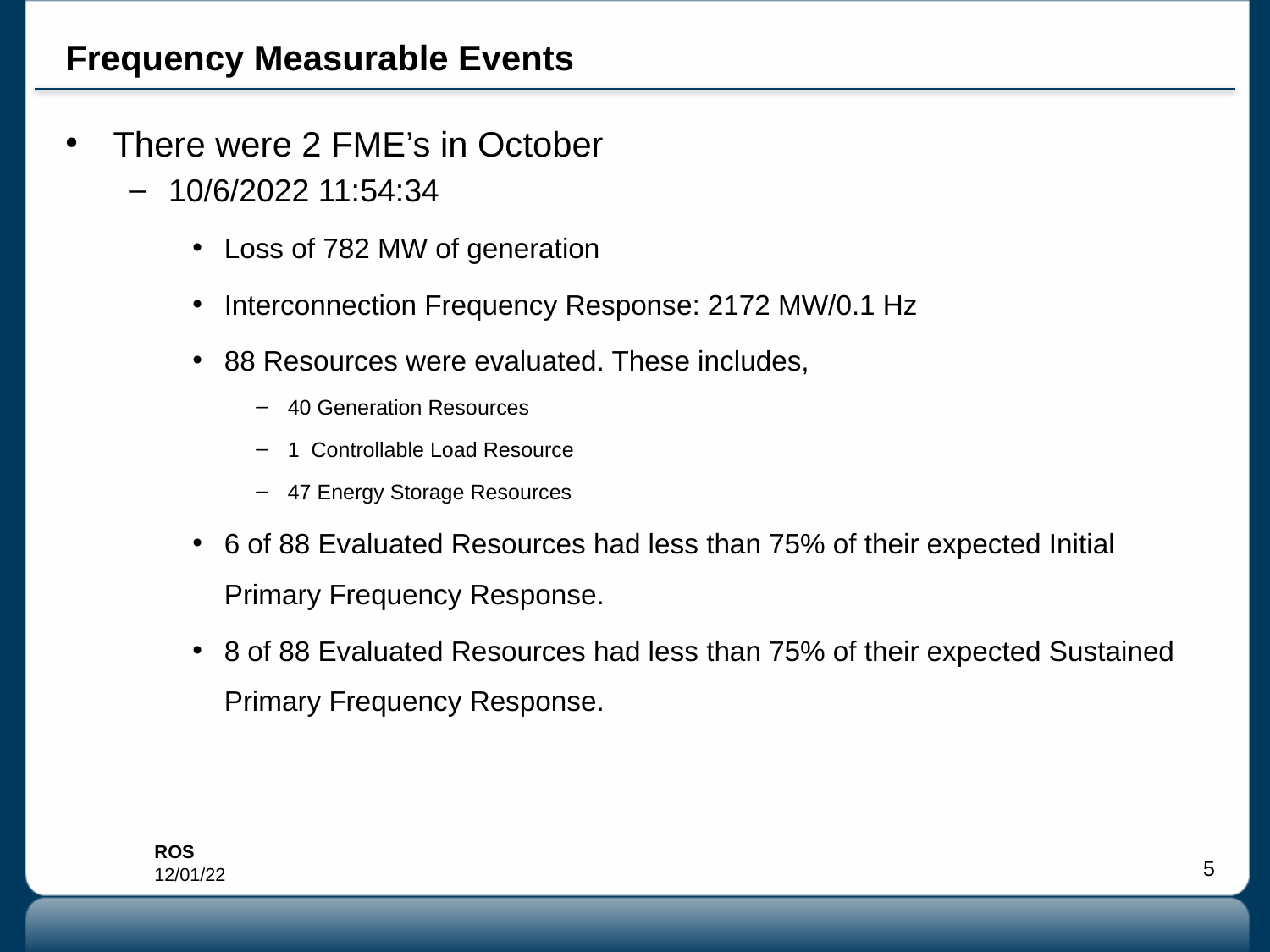

# Frequency Measurable Events
There were 2 FME’s in October
10/6/2022 11:54:34
Loss of 782 MW of generation
Interconnection Frequency Response: 2172 MW/0.1 Hz
88 Resources were evaluated. These includes,
40 Generation Resources
1  Controllable Load Resource
47 Energy Storage Resources
6 of 88 Evaluated Resources had less than 75% of their expected Initial Primary Frequency Response.
8 of 88 Evaluated Resources had less than 75% of their expected Sustained Primary Frequency Response.